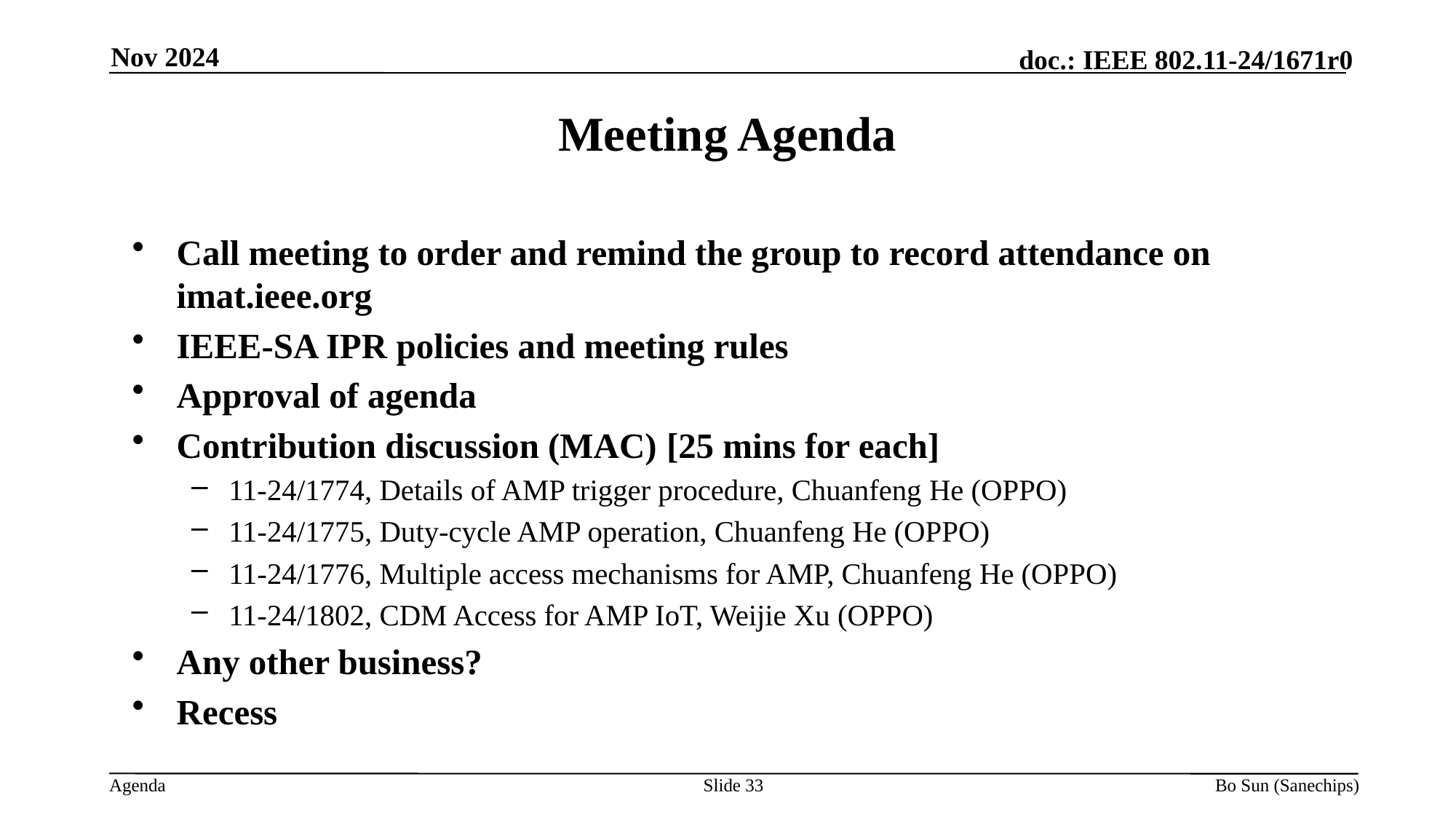

Nov 2024
Meeting Agenda
Call meeting to order and remind the group to record attendance on imat.ieee.org
IEEE-SA IPR policies and meeting rules
Approval of agenda
Contribution discussion (MAC) [25 mins for each]
11-24/1774, Details of AMP trigger procedure, Chuanfeng He (OPPO)
11-24/1775, Duty-cycle AMP operation, Chuanfeng He (OPPO)
11-24/1776, Multiple access mechanisms for AMP, Chuanfeng He (OPPO)
11-24/1802, CDM Access for AMP IoT, Weijie Xu (OPPO)
Any other business?
Recess
Slide 33
Bo Sun (Sanechips)